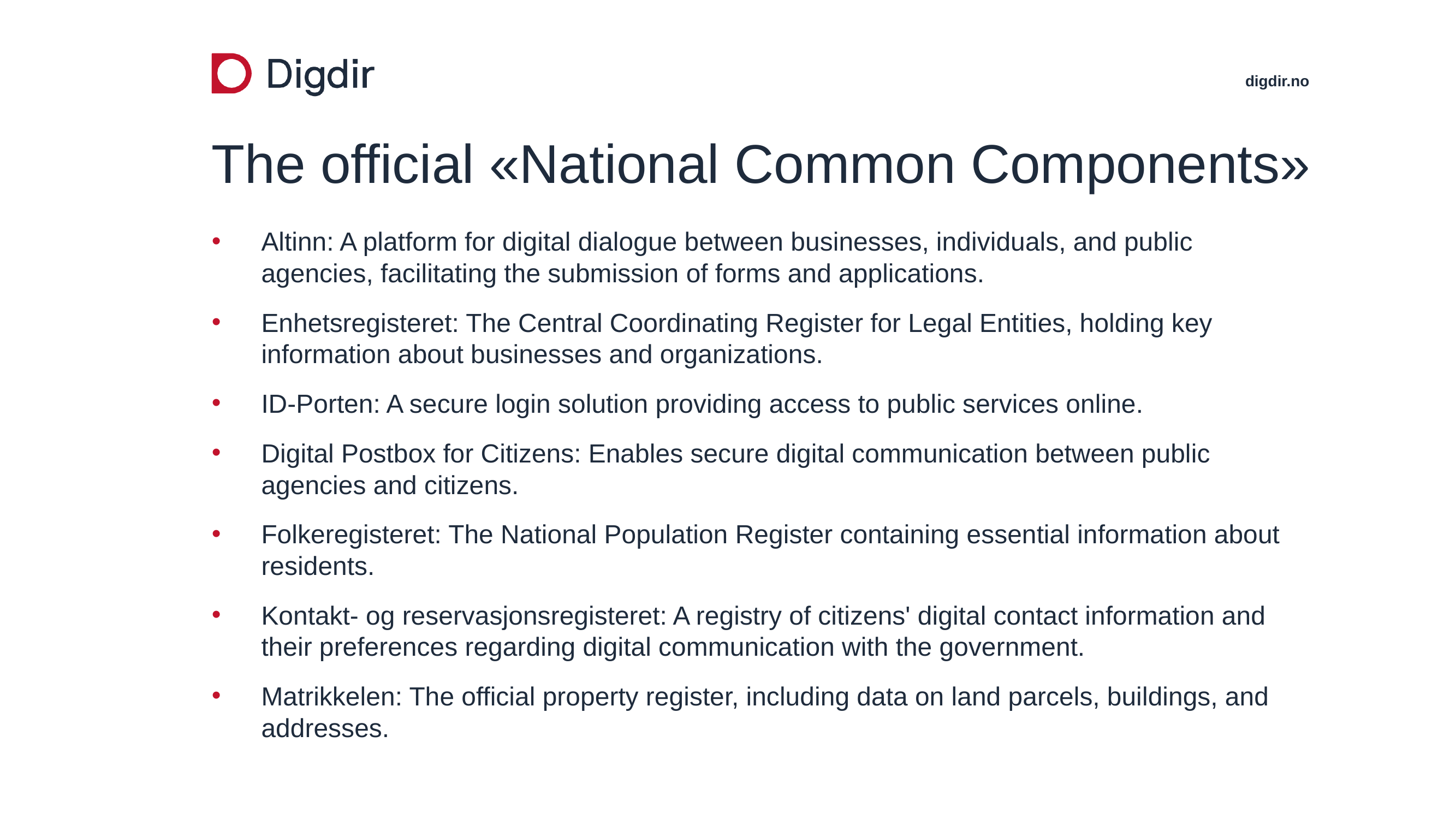

# The official «National Common Components»
Altinn: A platform for digital dialogue between businesses, individuals, and public agencies, facilitating the submission of forms and applications.
Enhetsregisteret: The Central Coordinating Register for Legal Entities, holding key information about businesses and organizations.
ID-Porten: A secure login solution providing access to public services online.
Digital Postbox for Citizens: Enables secure digital communication between public agencies and citizens.
Folkeregisteret: The National Population Register containing essential information about residents.
Kontakt- og reservasjonsregisteret: A registry of citizens' digital contact information and their preferences regarding digital communication with the government.
Matrikkelen: The official property register, including data on land parcels, buildings, and addresses.